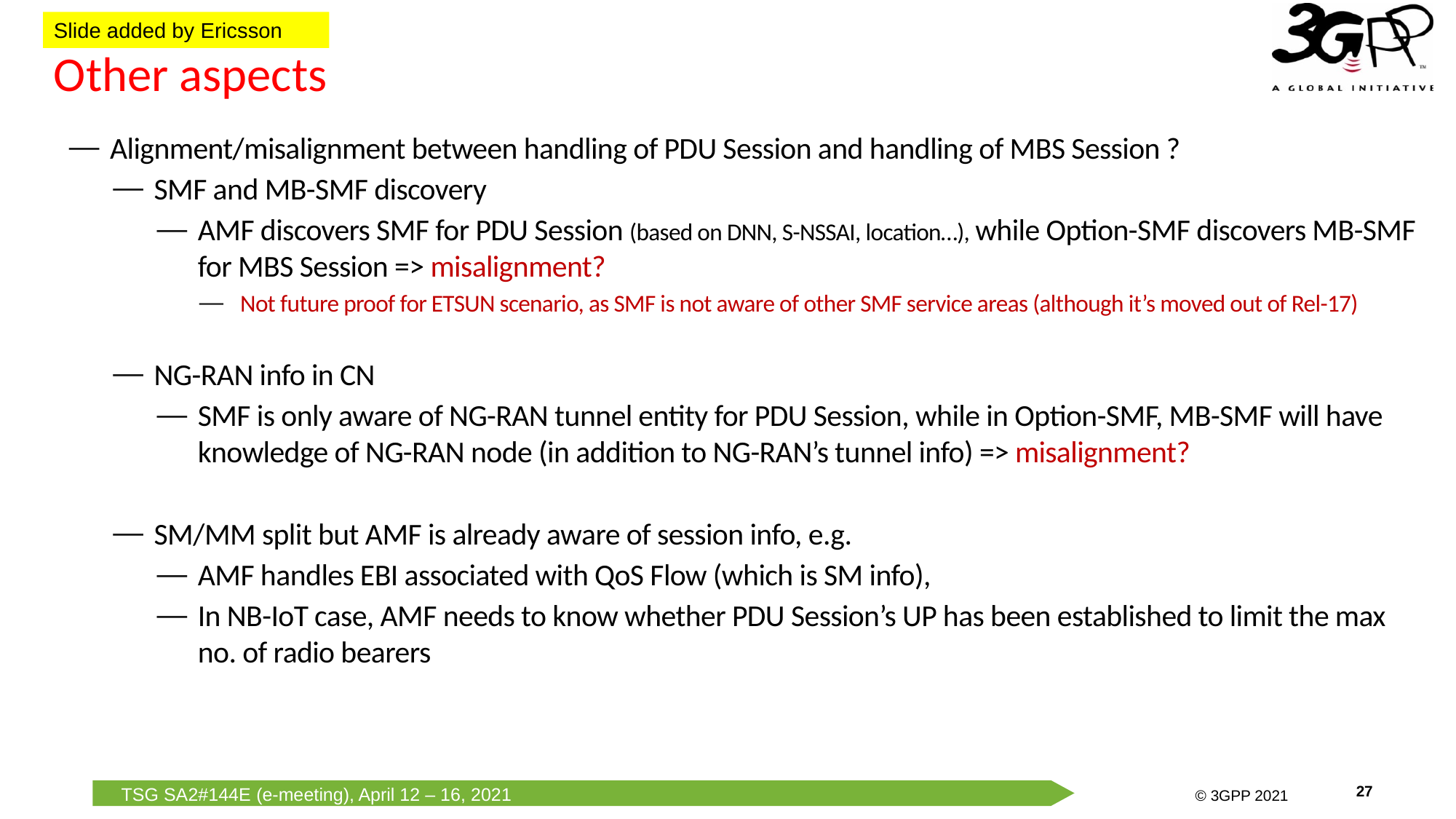

Slide added by Ericsson
# Other aspects
Alignment/misalignment between handling of PDU Session and handling of MBS Session ?
SMF and MB-SMF discovery
AMF discovers SMF for PDU Session (based on DNN, S-NSSAI, location…), while Option-SMF discovers MB-SMF for MBS Session => misalignment?
Not future proof for ETSUN scenario, as SMF is not aware of other SMF service areas (although it’s moved out of Rel-17)

NG-RAN info in CN
SMF is only aware of NG-RAN tunnel entity for PDU Session, while in Option-SMF, MB-SMF will have knowledge of NG-RAN node (in addition to NG-RAN’s tunnel info) => misalignment?

SM/MM split but AMF is already aware of session info, e.g.
AMF handles EBI associated with QoS Flow (which is SM info),
In NB-IoT case, AMF needs to know whether PDU Session’s UP has been established to limit the max no. of radio bearers